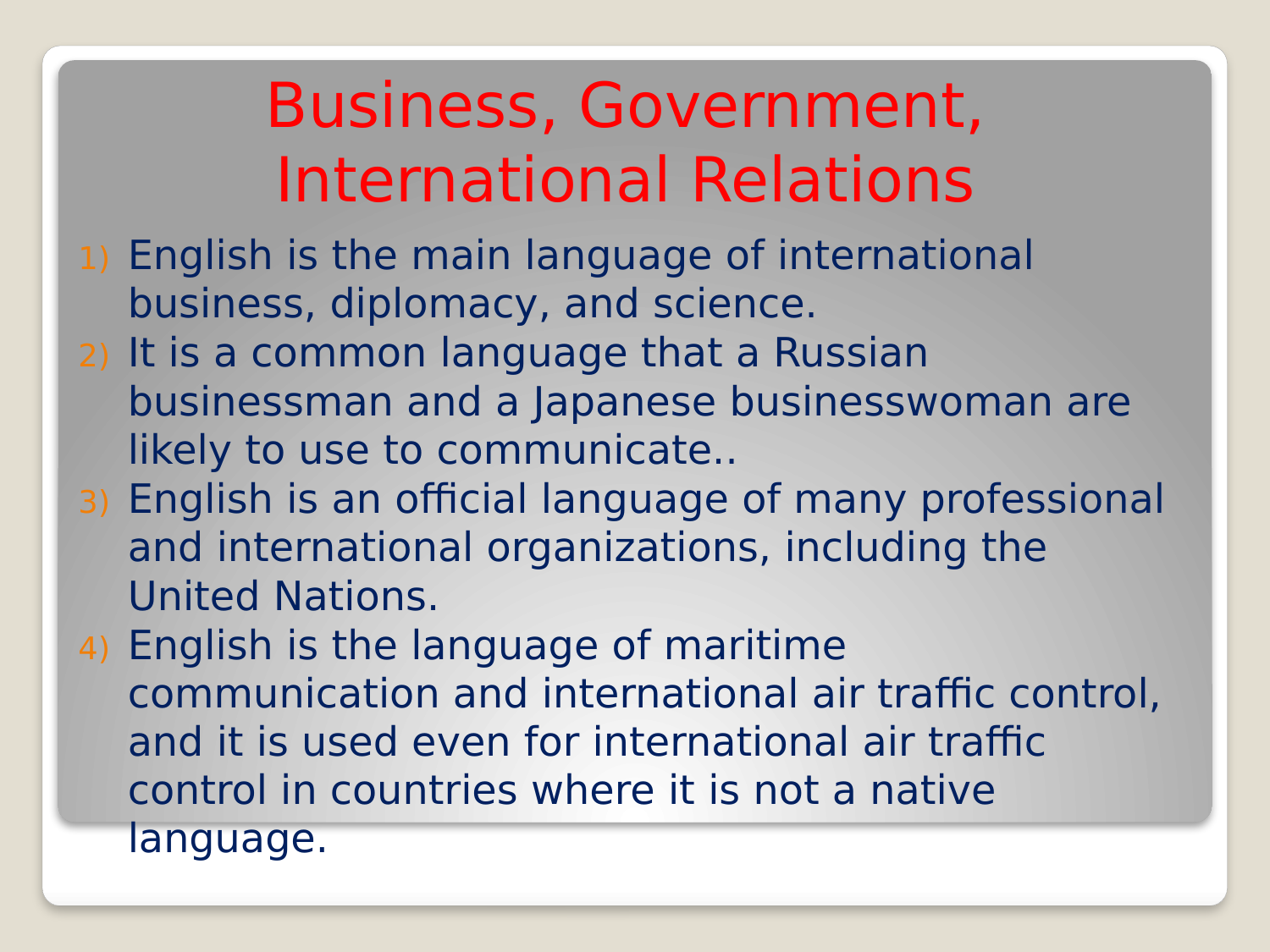

Business, Government, International Relations

English is the main language of international business, diplomacy, and science.
It is a common language that a Russian businessman and a Japanese businesswoman are likely to use to communicate..
English is an official language of many professional and international organizations, including the United Nations.
English is the language of maritime communication and international air traffic control, and it is used even for international air traffic control in countries where it is not a native language.